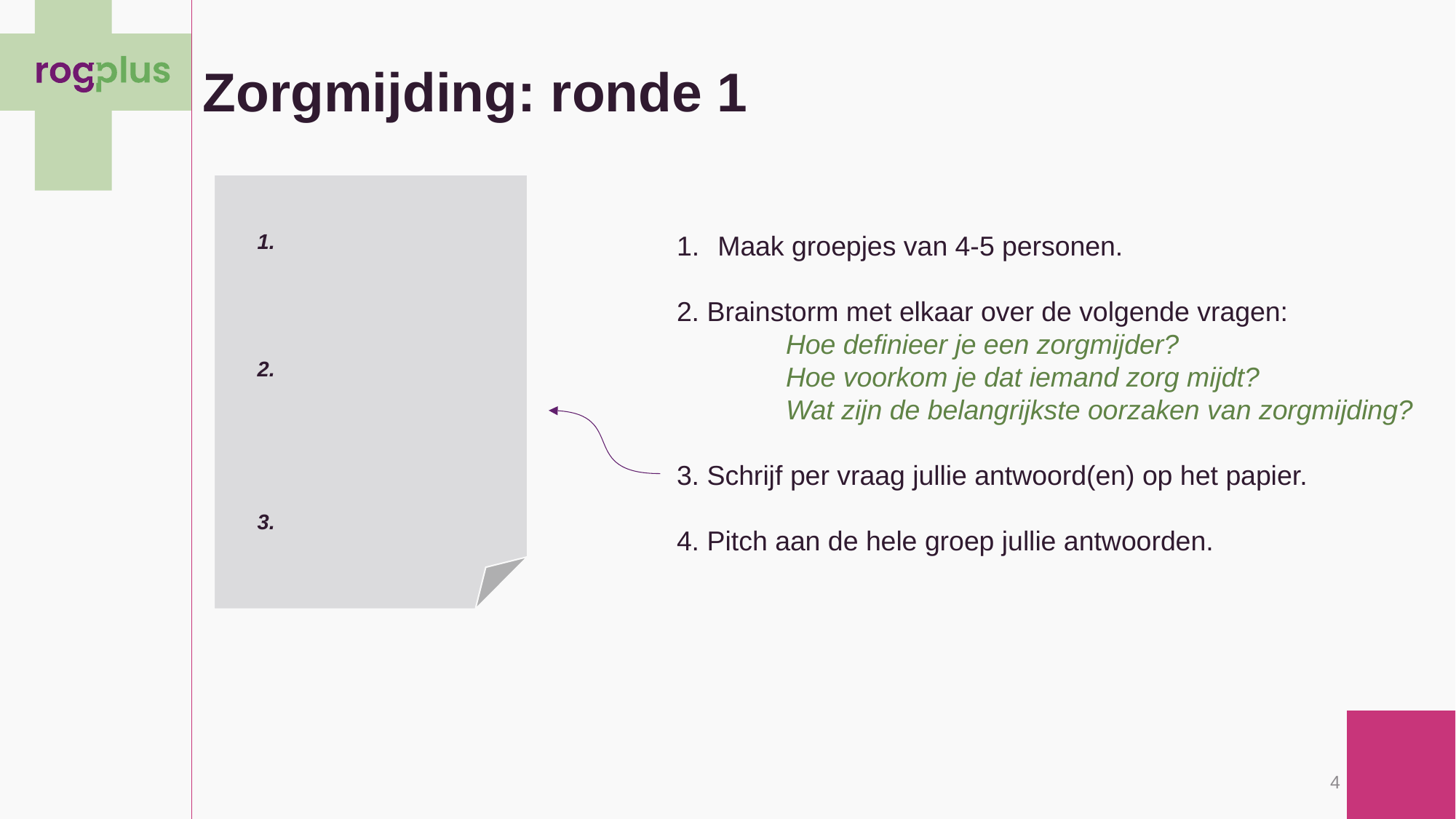

# Zorgmijding: ronde 1

1.

2.

3.
Maak groepjes van 4-5 personen.

2. Brainstorm met elkaar over de volgende vragen:
	Hoe definieer je een zorgmijder?
	Hoe voorkom je dat iemand zorg mijdt?
	Wat zijn de belangrijkste oorzaken van zorgmijding?

3. Schrijf per vraag jullie antwoord(en) op het papier.

4. Pitch aan de hele groep jullie antwoorden.

4